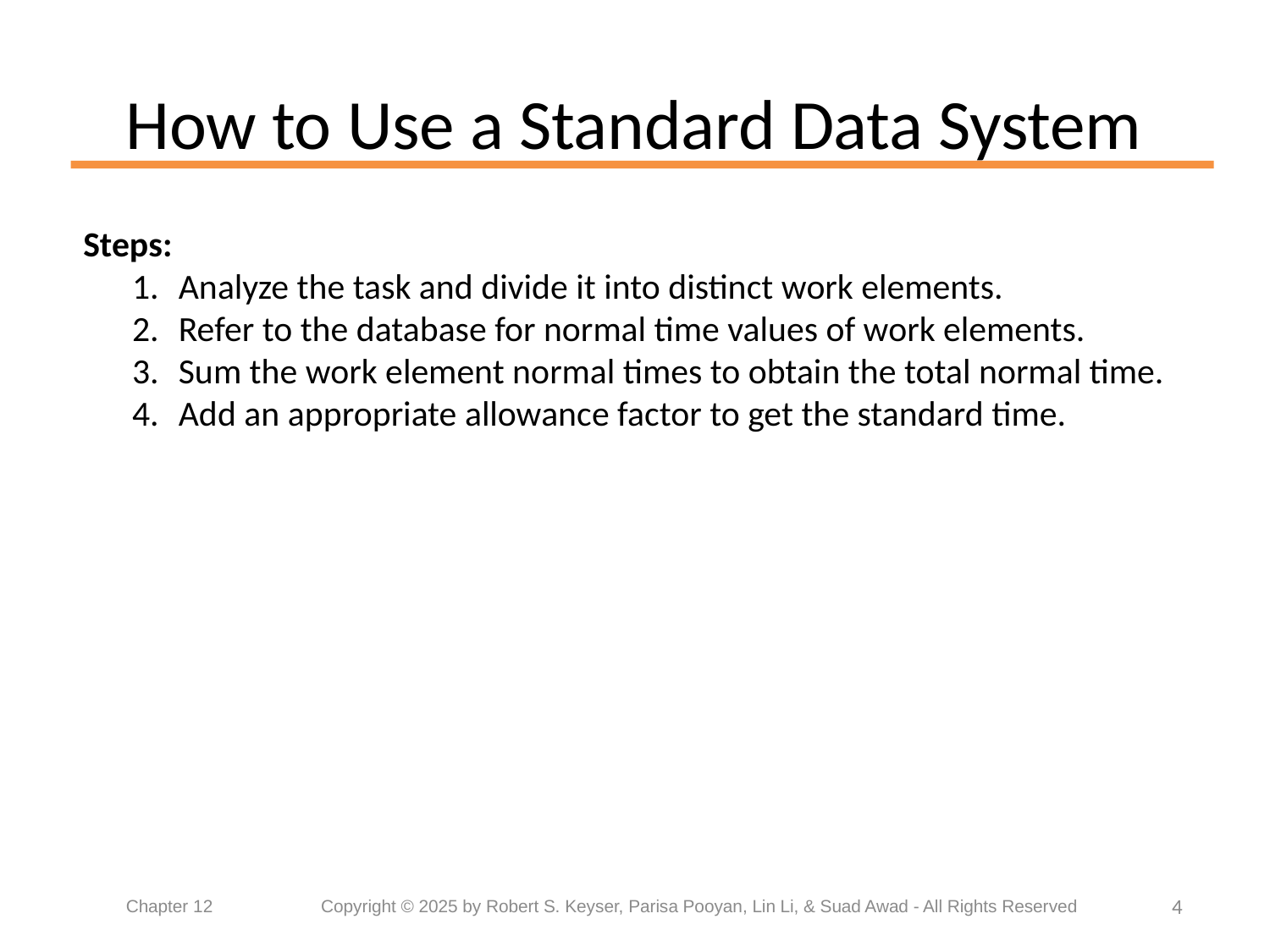

# How to Use a Standard Data System

Steps:
Analyze the task and divide it into distinct work elements.
Refer to the database for normal time values of work elements.
Sum the work element normal times to obtain the total normal time.
Add an appropriate allowance factor to get the standard time.
4
Chapter 12	              Copyright © 2025 by Robert S. Keyser, Parisa Pooyan, Lin Li, & Suad Awad - All Rights Reserved